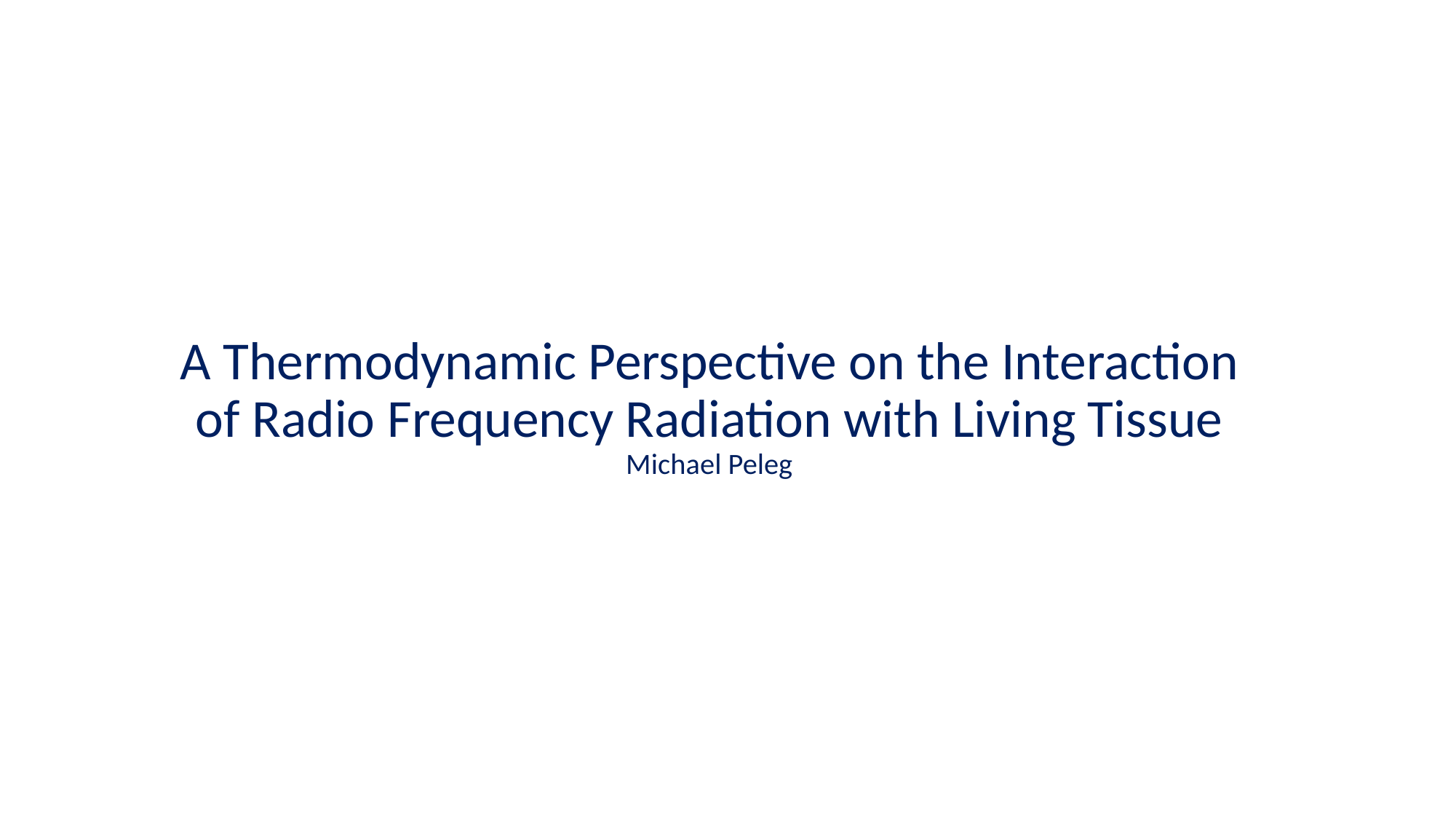

# A Thermodynamic Perspective on the Interaction of Radio Frequency Radiation with Living Tissue Michael Peleg